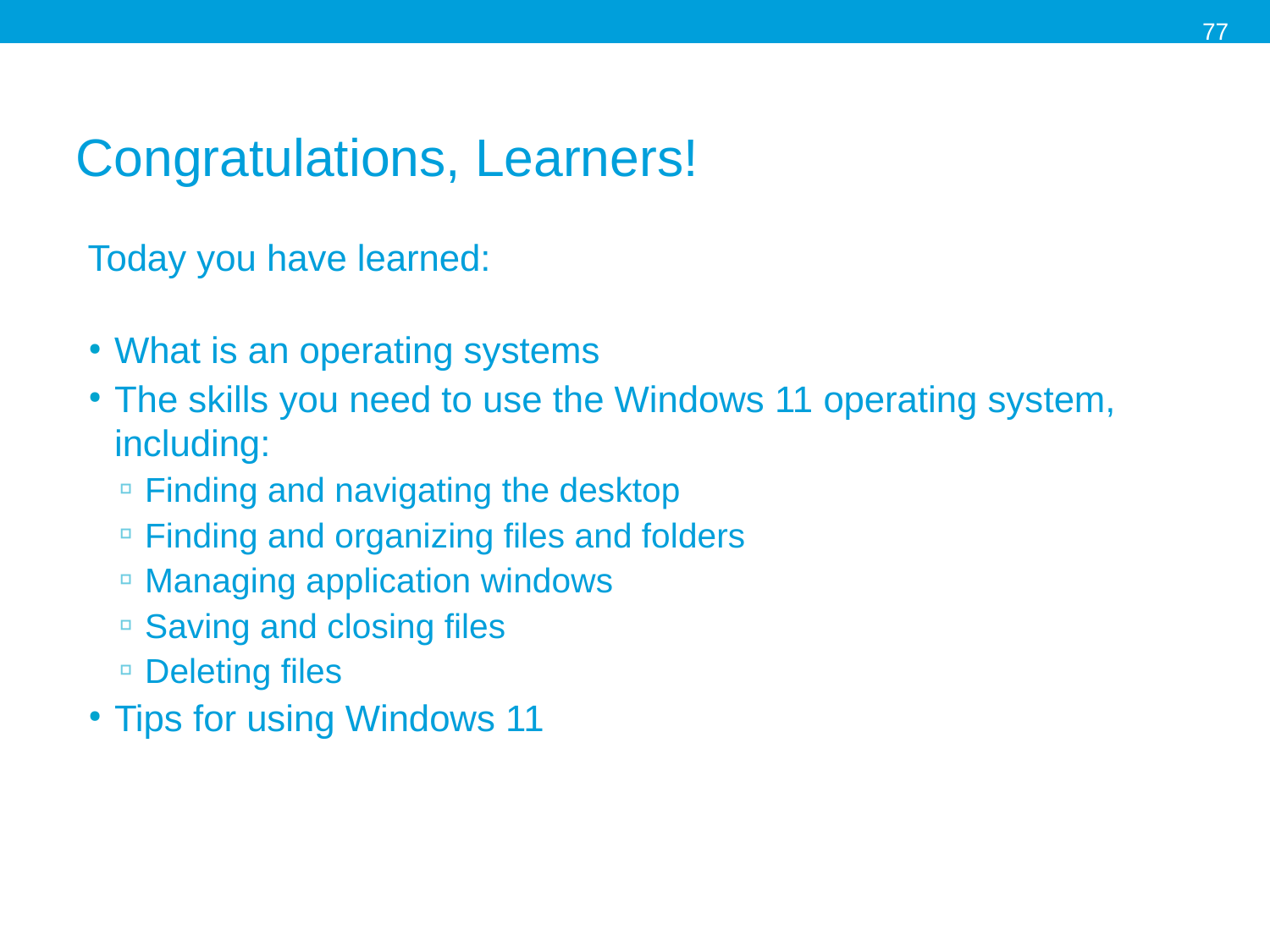

77
# Congratulations, Learners!
Today you have learned:
What is an operating systems
The skills you need to use the Windows 11 operating system, including:
Finding and navigating the desktop
Finding and organizing files and folders
Managing application windows
Saving and closing files
Deleting files
Tips for using Windows 11